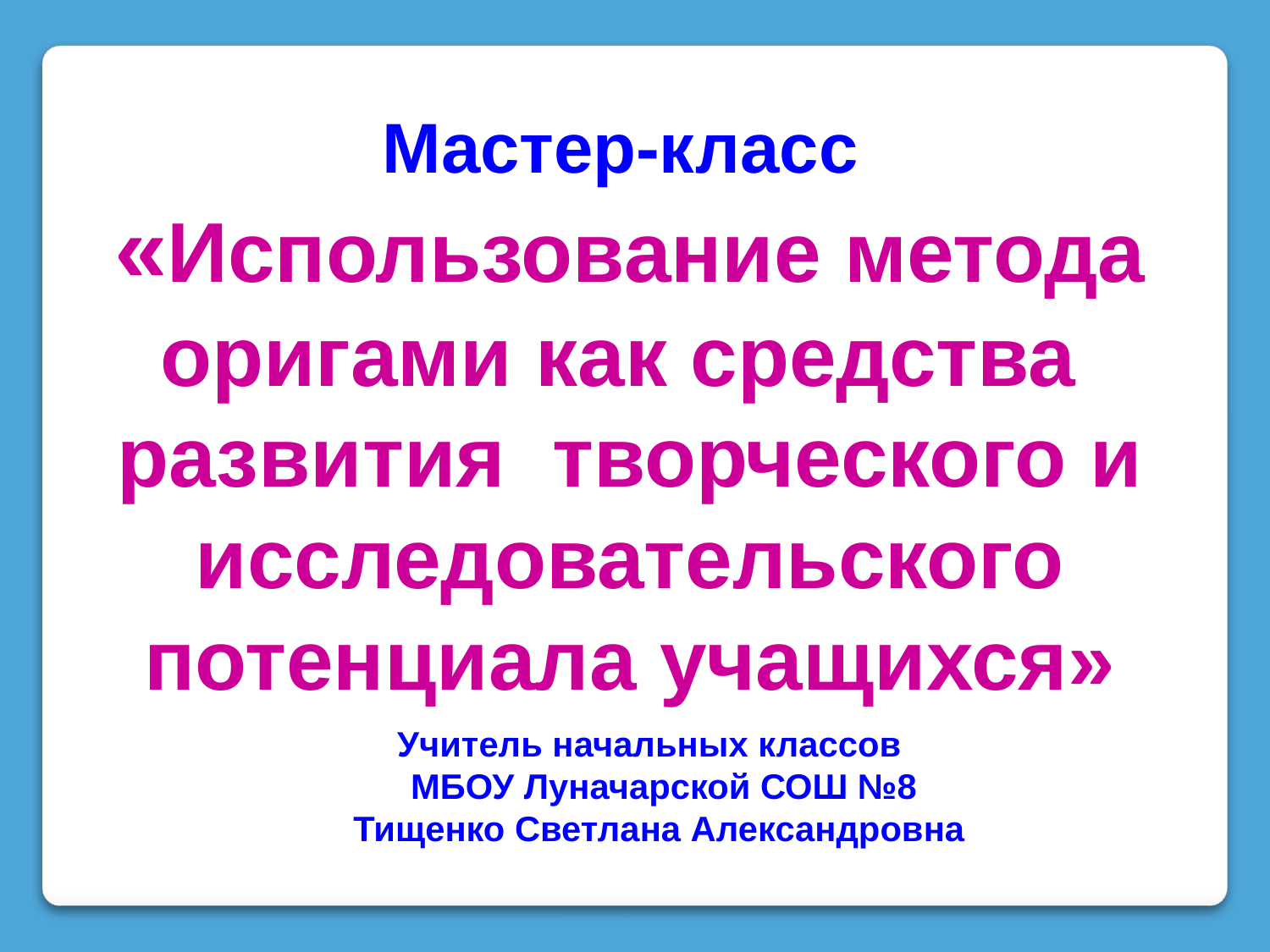

Мастер-класс
«Использование метода оригами как средства  развития  творческого и исследовательского потенциала учащихся»
Учитель начальных классов
МБОУ Луначарской СОШ №8
Тищенко Светлана Александровна